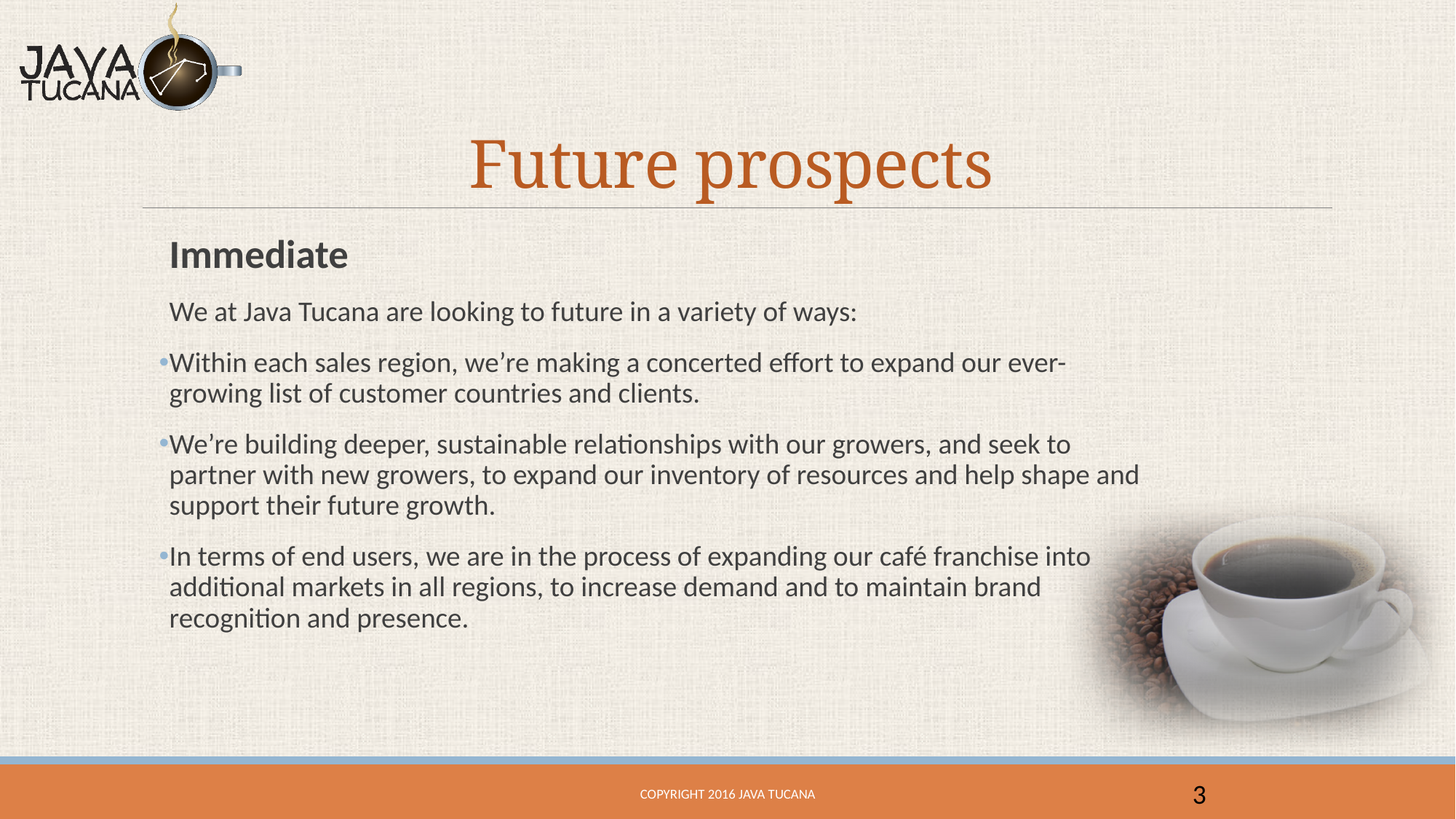

# Future prospects
Immediate
We at Java Tucana are looking to future in a variety of ways:
Within each sales region, we’re making a concerted effort to expand our ever-growing list of customer countries and clients.
We’re building deeper, sustainable relationships with our growers, and seek to partner with new growers, to expand our inventory of resources and help shape and support their future growth.
In terms of end users, we are in the process of expanding our café franchise into additional markets in all regions, to increase demand and to maintain brand recognition and presence.
Copyright 2016 Java Tucana
3